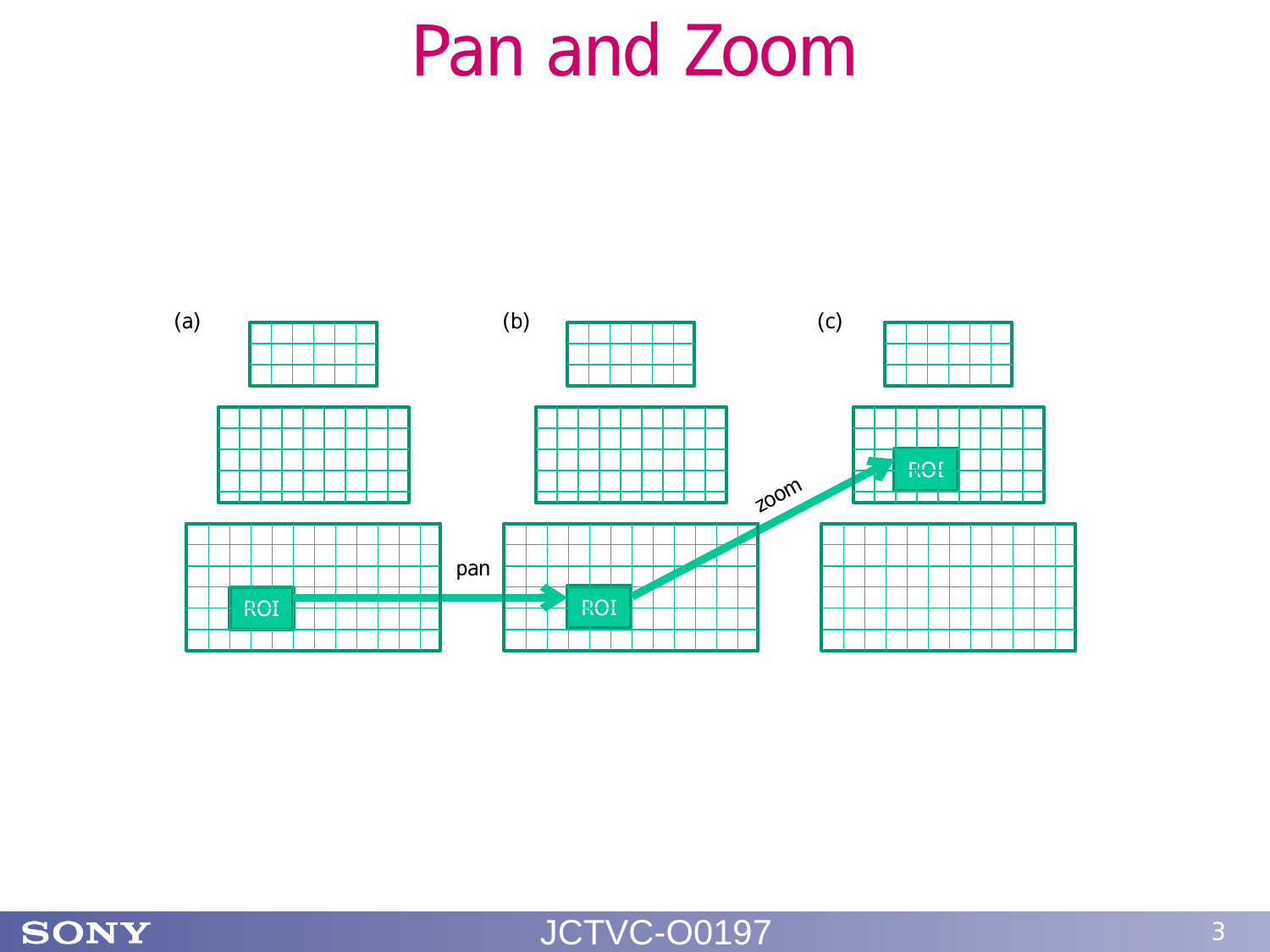

# Pan and Zoom
(a)

(b)

(c)

ROI
zoom
pan
ROI
ROI
JCTVC-O0197
3